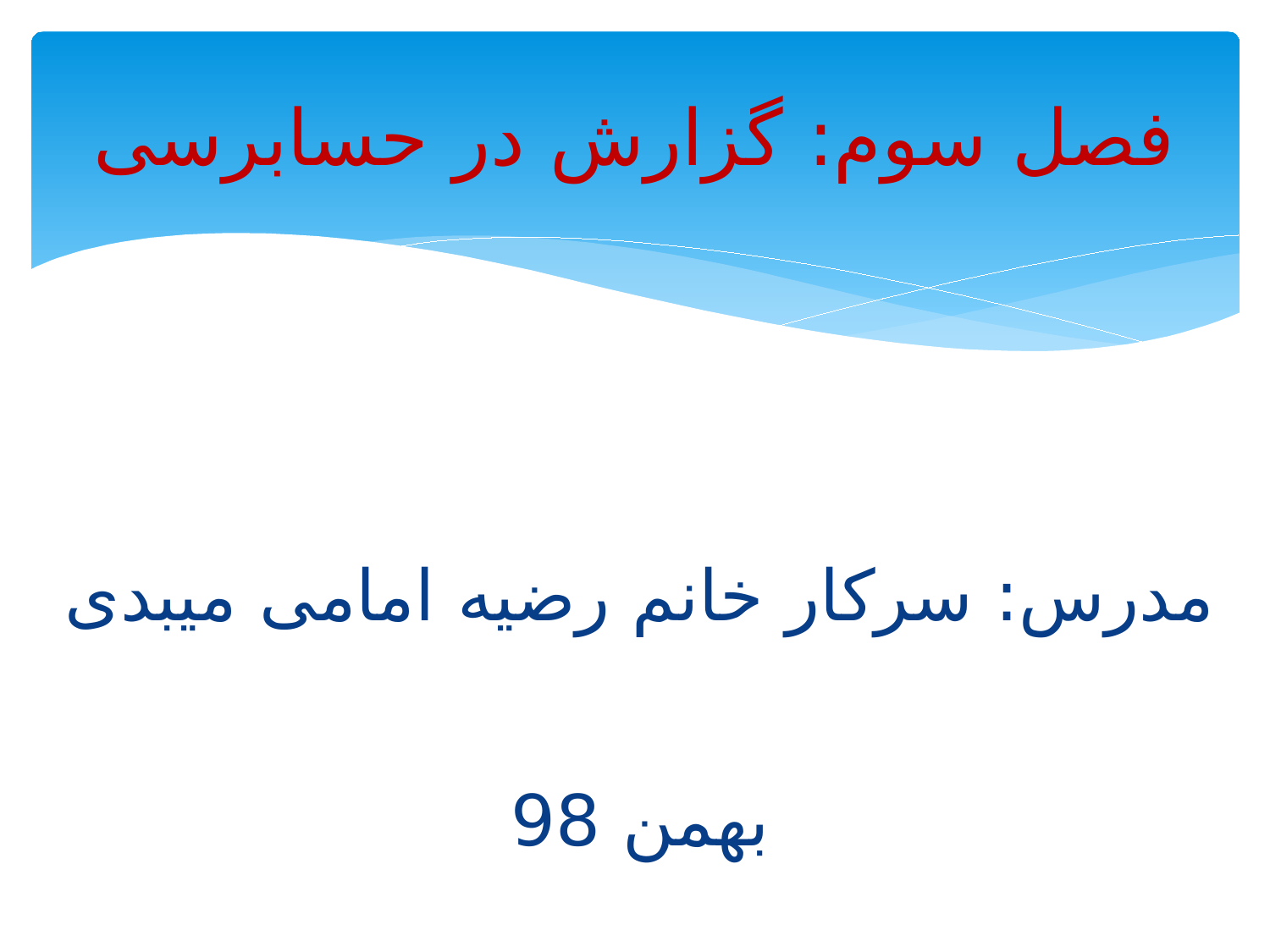

# فصل سوم: گزارش در حسابرسی
مدرس: سرکار خانم رضیه امامی میبدی
بهمن 98